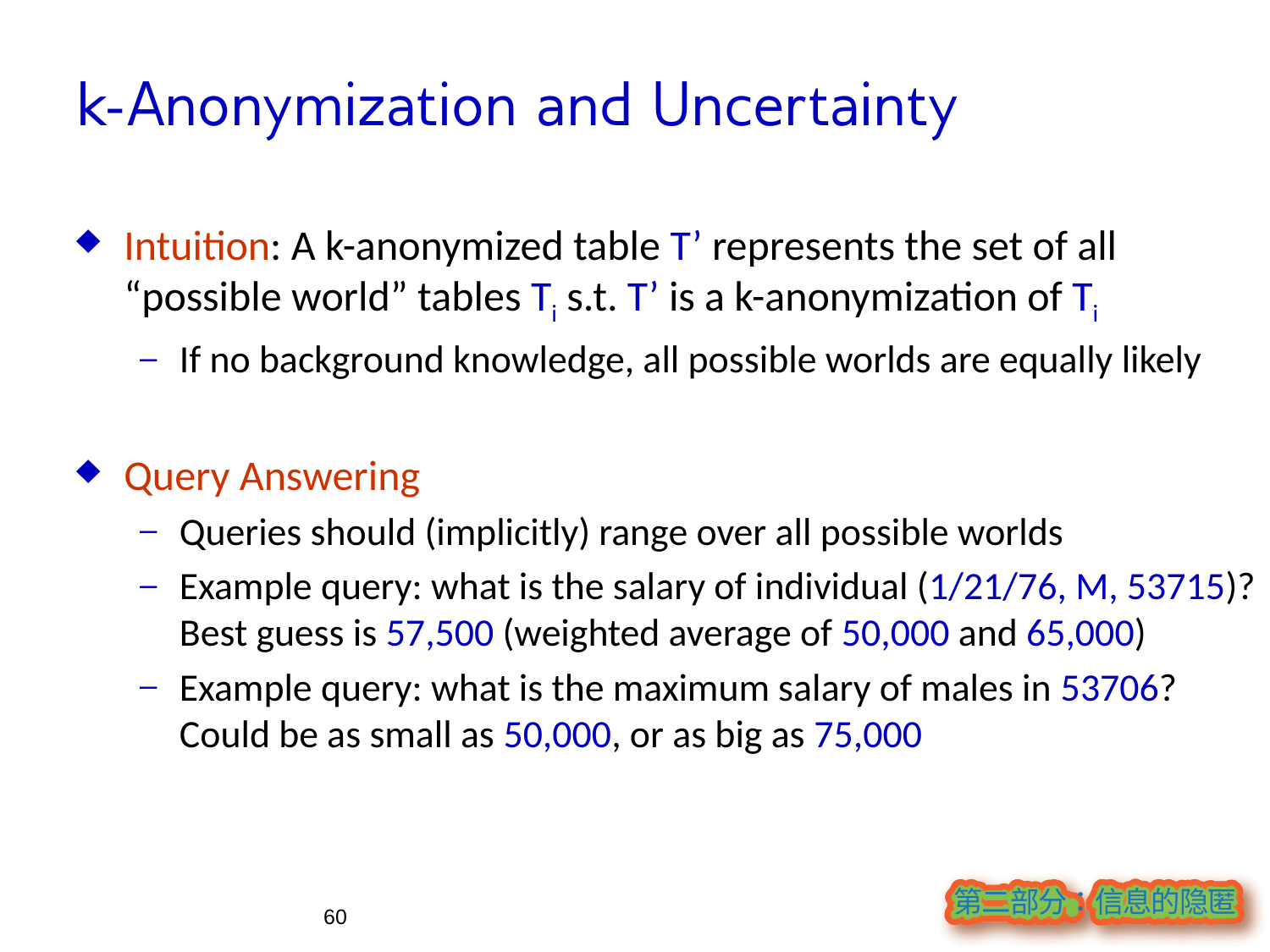

k-Anonymization and Uncertainty
Intuition: A k-anonymized table T’ represents the set of all “possible world” tables Ti s.t. T’ is a k-anonymization of Ti
If no background knowledge, all possible worlds are equally likely

Query Answering
Queries should (implicitly) range over all possible worlds
Example query: what is the salary of individual (1/21/76, M, 53715)? Best guess is 57,500 (weighted average of 50,000 and 65,000)
Example query: what is the maximum salary of males in 53706? Could be as small as 50,000, or as big as 75,000
60